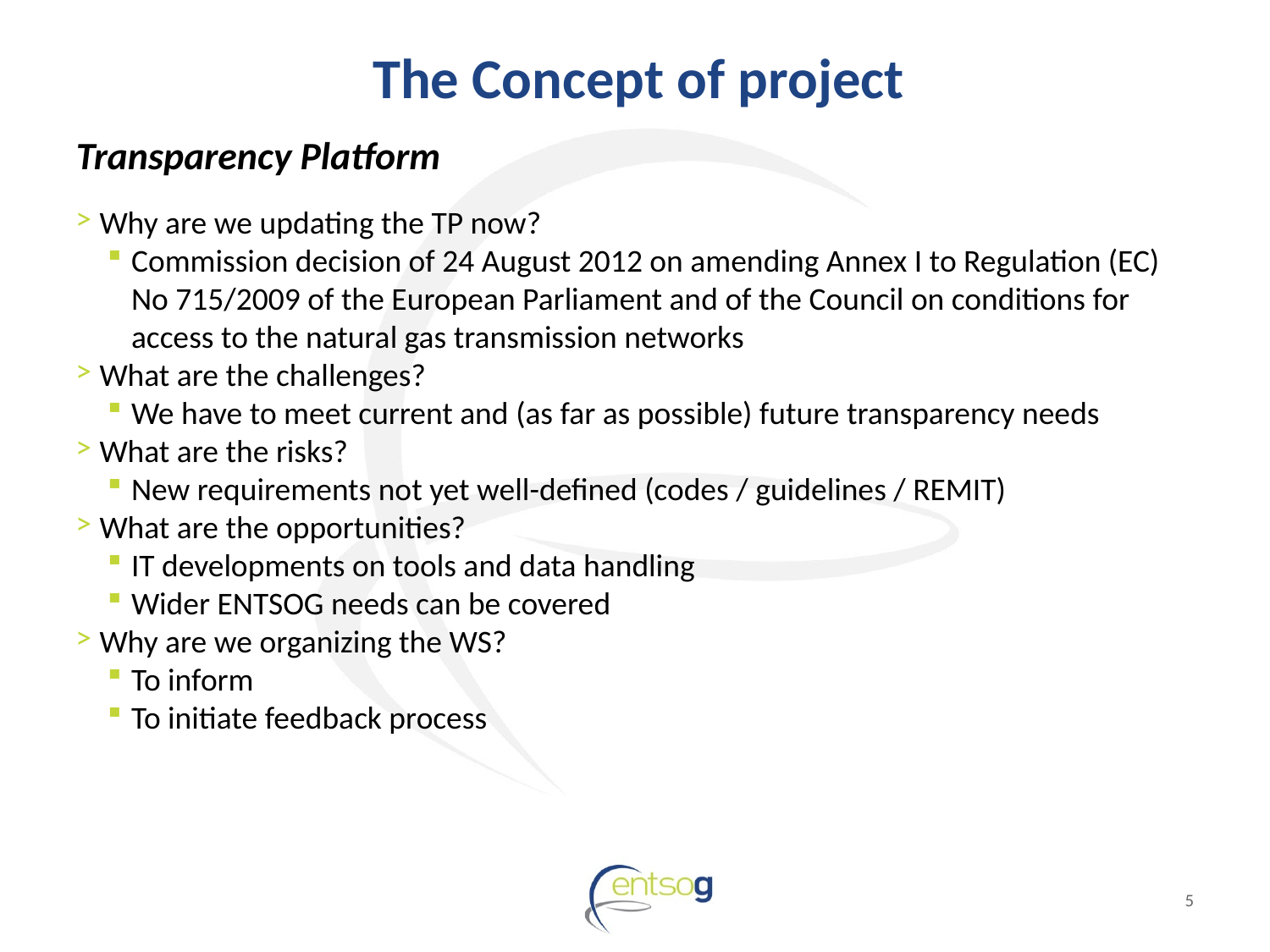

# The Concept of project
Transparency Platform
Why are we updating the TP now?
Commission decision of 24 August 2012 on amending Annex I to Regulation (EC) No 715/2009 of the European Parliament and of the Council on conditions for access to the natural gas transmission networks
What are the challenges?
We have to meet current and (as far as possible) future transparency needs
What are the risks?
New requirements not yet well-defined (codes / guidelines / REMIT)
What are the opportunities?
IT developments on tools and data handling
Wider ENTSOG needs can be covered
Why are we organizing the WS?
To inform
To initiate feedback process
5